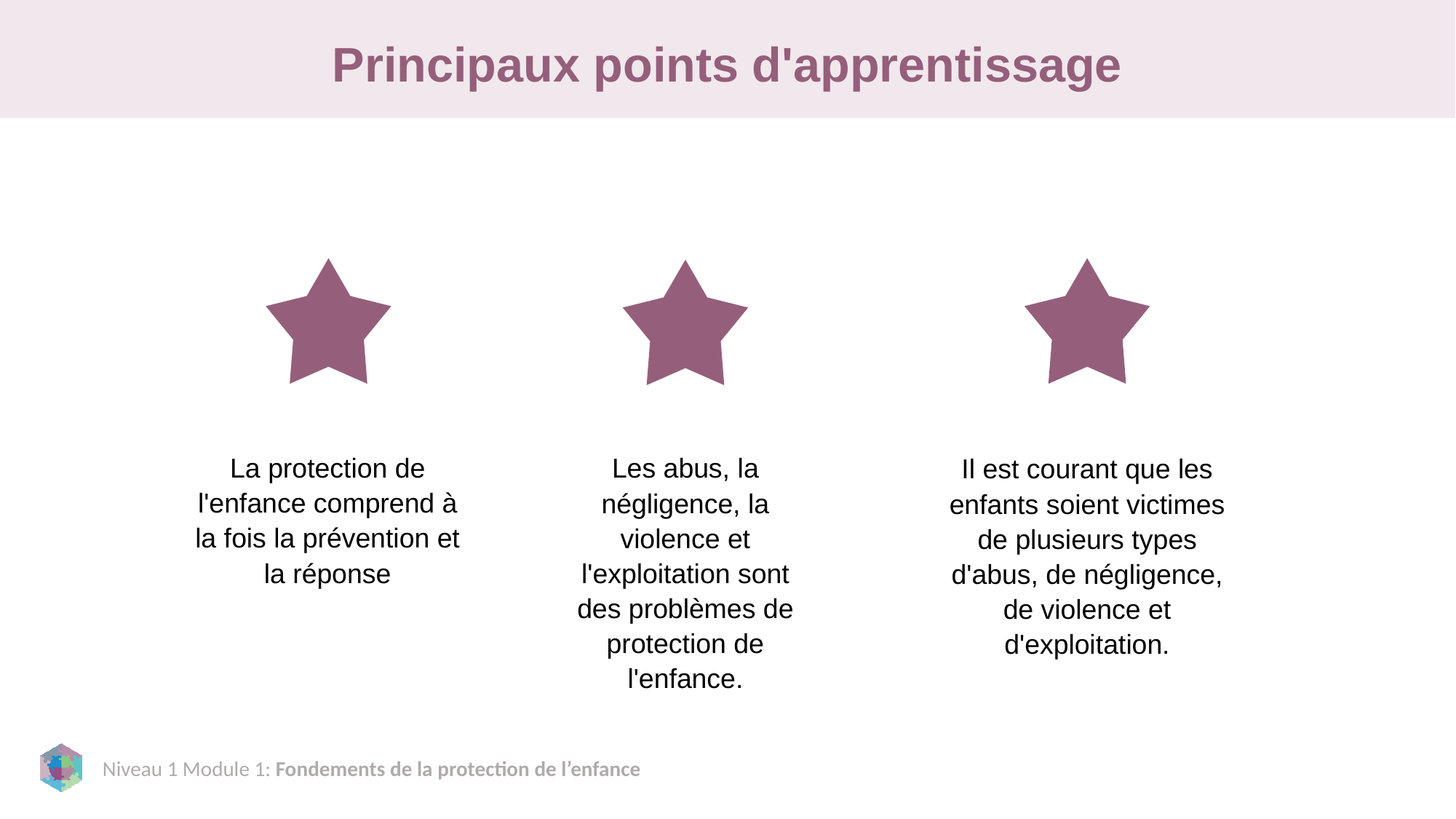

# Principaux points d'apprentissage

La protection de l'enfance comprend à la fois la prévention et la réponse
Les abus, la négligence, la violence et l'exploitation sont des problèmes de protection de l'enfance.
Il est courant que les enfants soient victimes de plusieurs types d'abus, de négligence, de violence et d'exploitation.